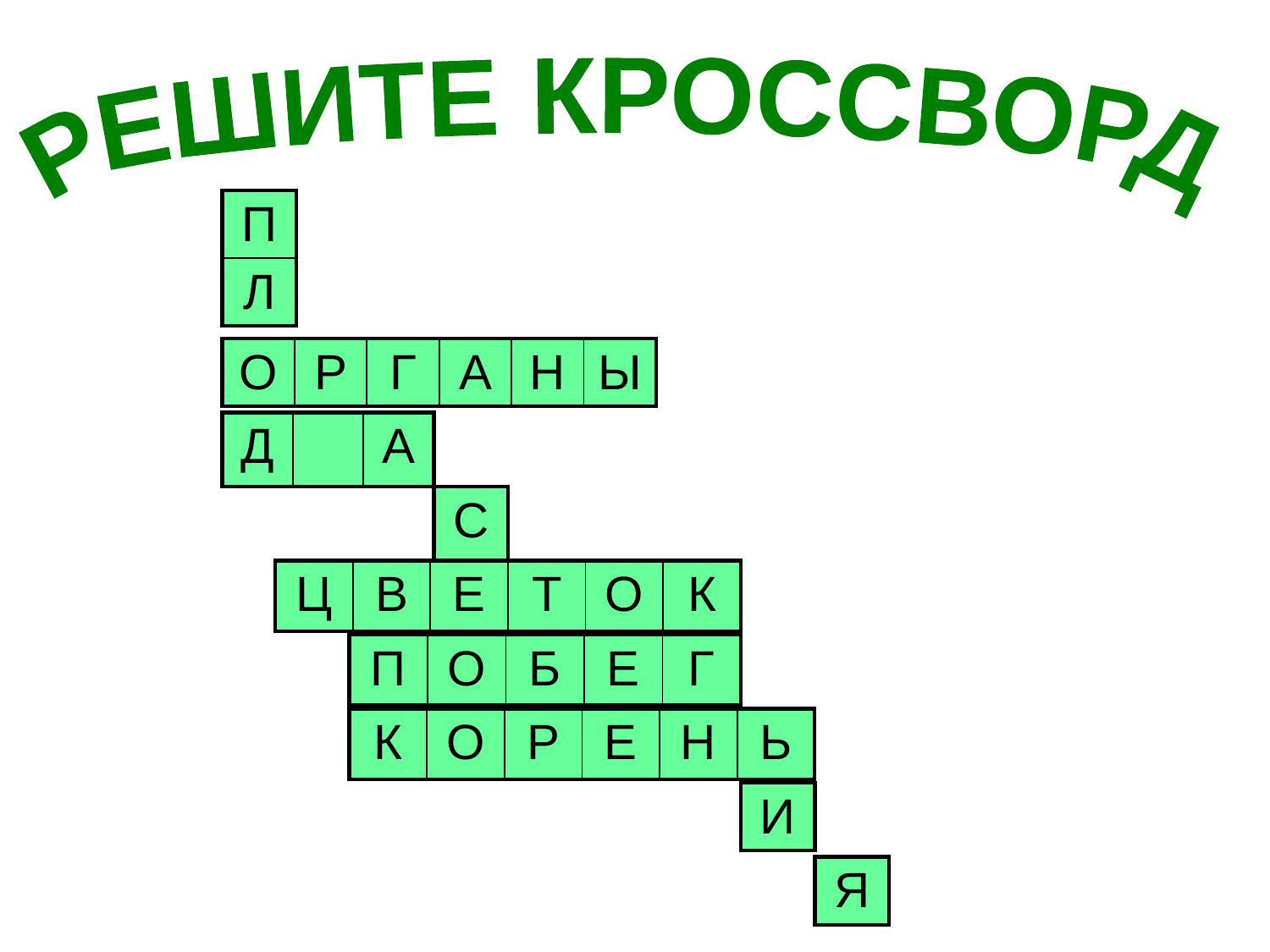

РЕШИТЕ КРОССВОРД
| П |
| --- |
| Л |
| О | Р | Г | А | Н | Ы |
| --- | --- | --- | --- | --- | --- |
| Д |  | А |
| --- | --- | --- |
| С |
| --- |
| Ц | В | Е | Т | О | К |
| --- | --- | --- | --- | --- | --- |
| П | О | Б | Е | Г |
| --- | --- | --- | --- | --- |
| К | О | Р | Е | Н | Ь |
| --- | --- | --- | --- | --- | --- |
| И |
| --- |
| Я |
| --- |